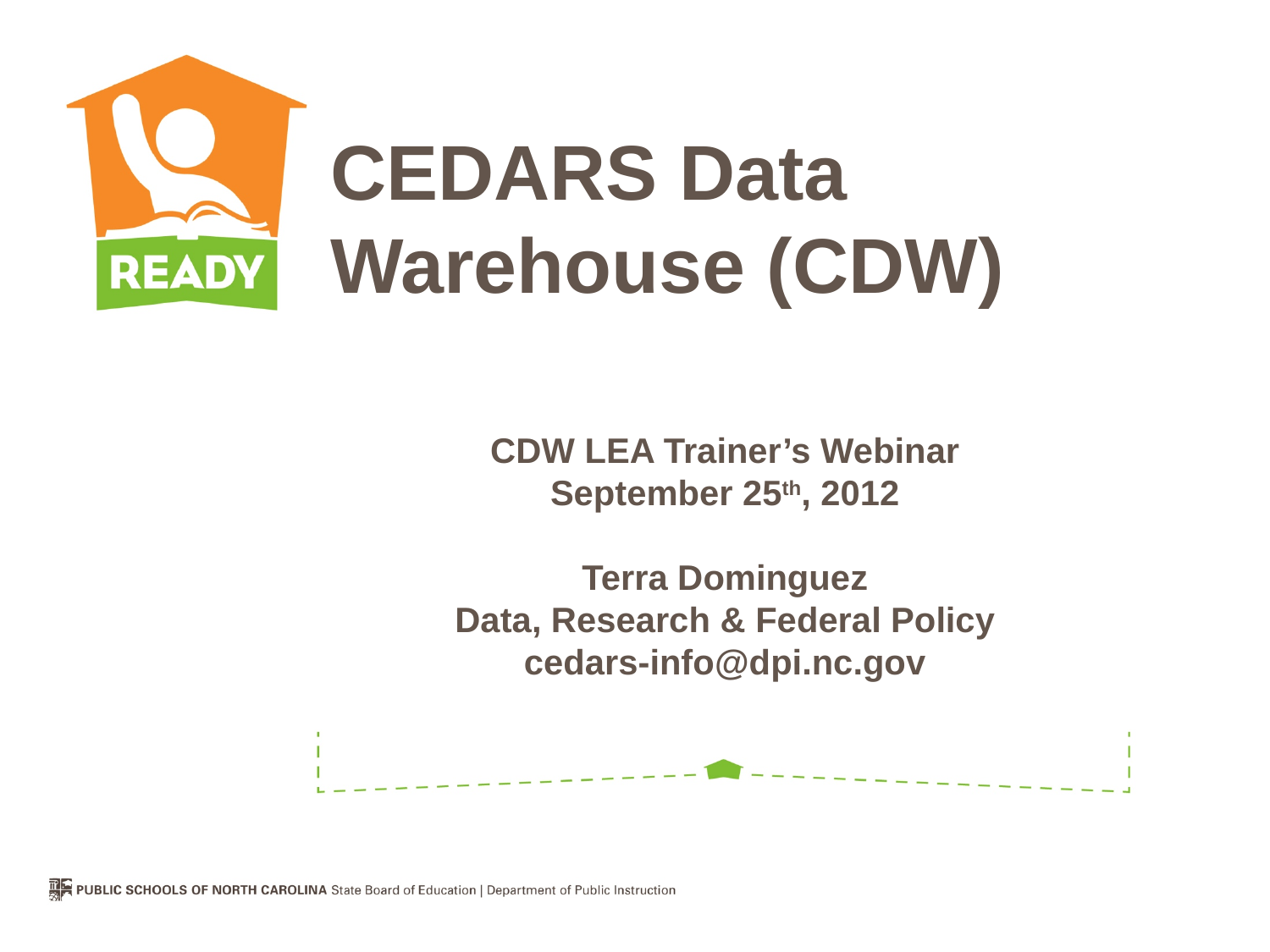

CEDARS Data Warehouse (CDW)
# CDW LEA Trainer’s Webinar September 25th, 2012 Terra Dominguez Data, Research & Federal Policy cedars-info@dpi.nc.gov